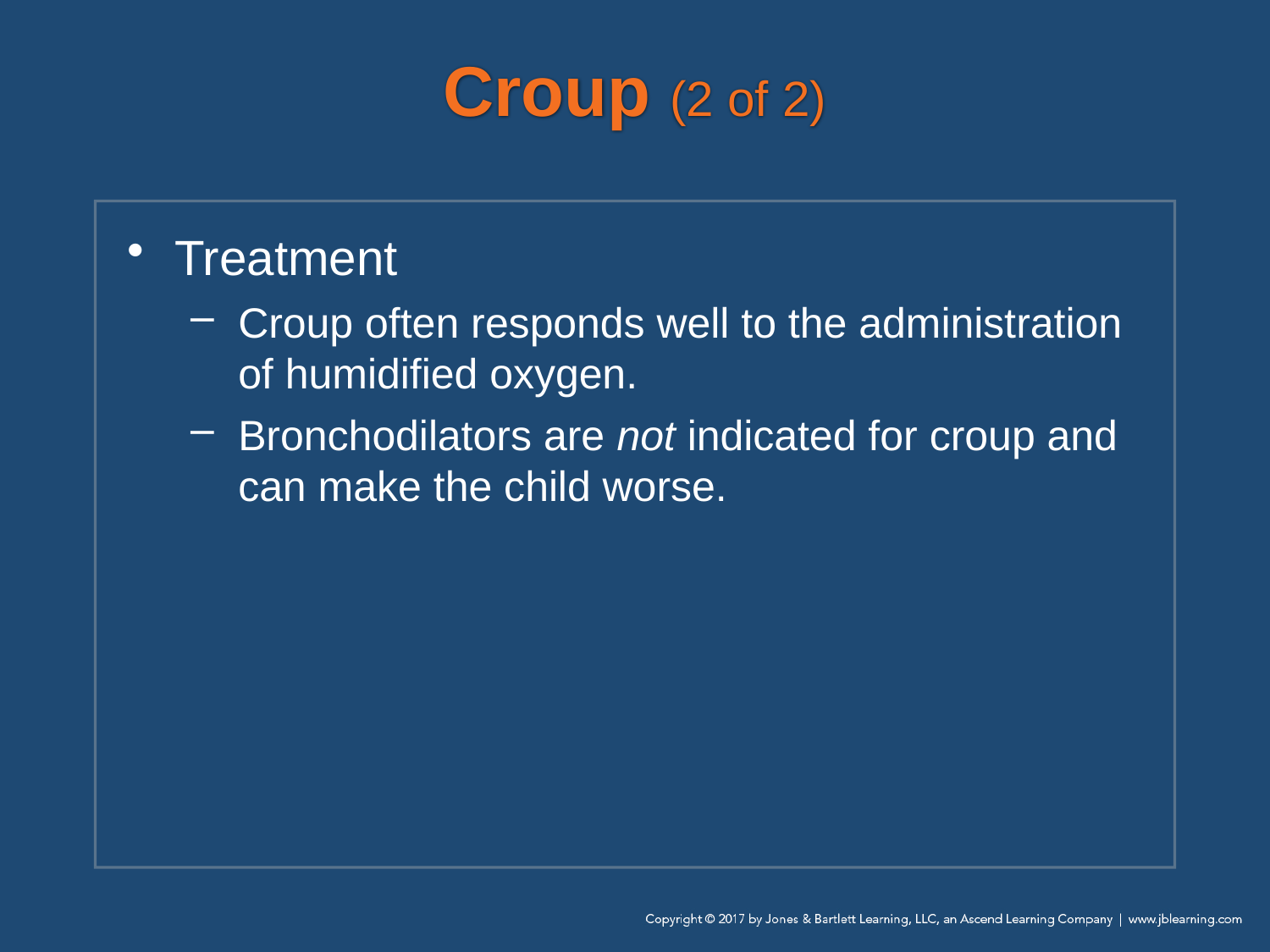

# Croup (2 of 2)
Treatment
Croup often responds well to the administration of humidified oxygen.
Bronchodilators are not indicated for croup and can make the child worse.